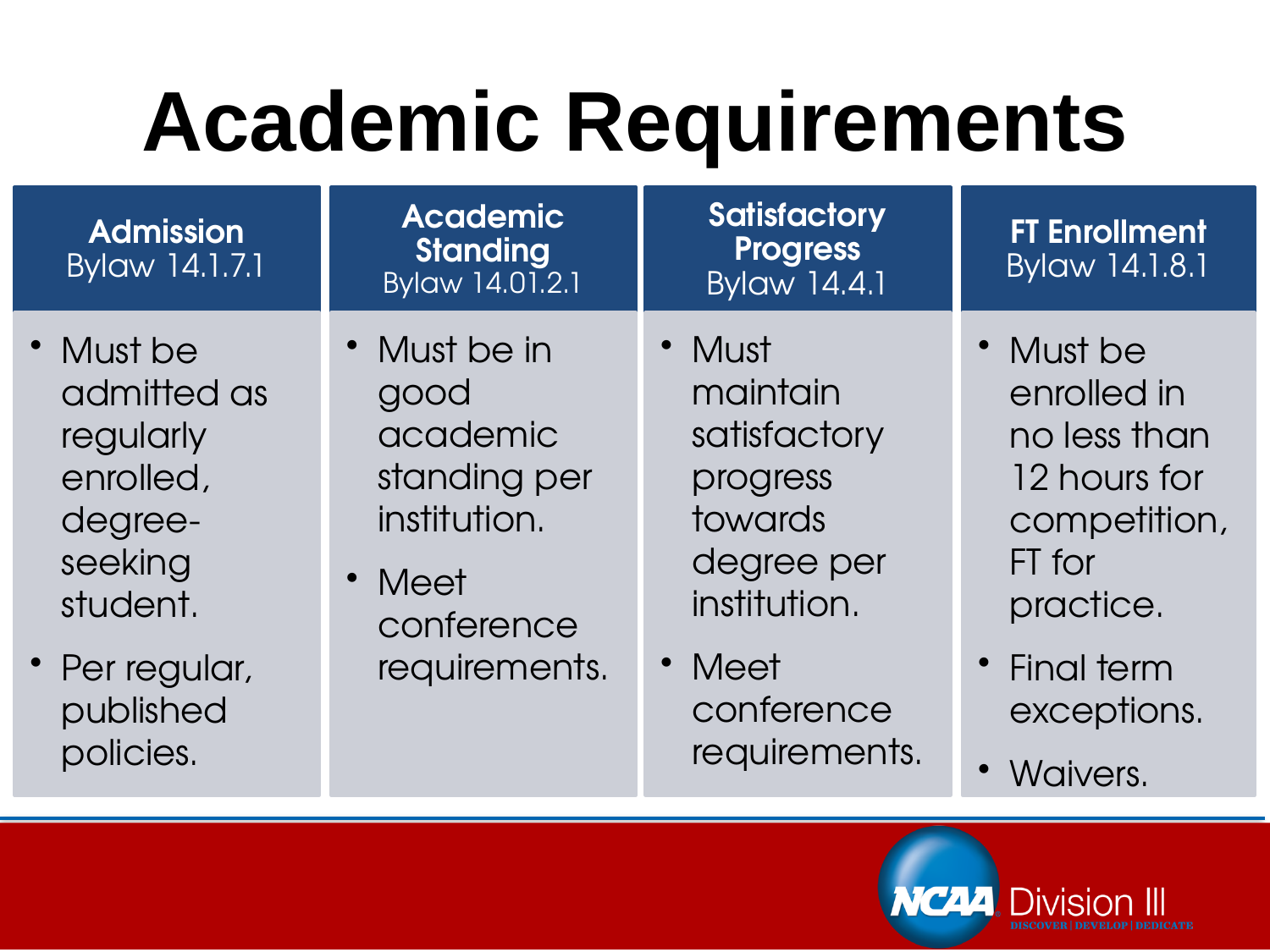

# Academic Requirements
Admission
Bylaw 14.1.7.1
Academic Standing
Bylaw 14.01.2.1
Satisfactory Progress
Bylaw 14.4.1
FT Enrollment
Bylaw 14.1.8.1
Must be admitted as regularly enrolled, degree-seeking student.

Per regular, published policies.
Must be in good academic standing per institution.

Meet conference requirements.
Must maintain satisfactory progress towards degree per institution.

Meet conference requirements.
Must be enrolled in no less than 12 hours for competition, FT for practice.

Final term exceptions.

Waivers.